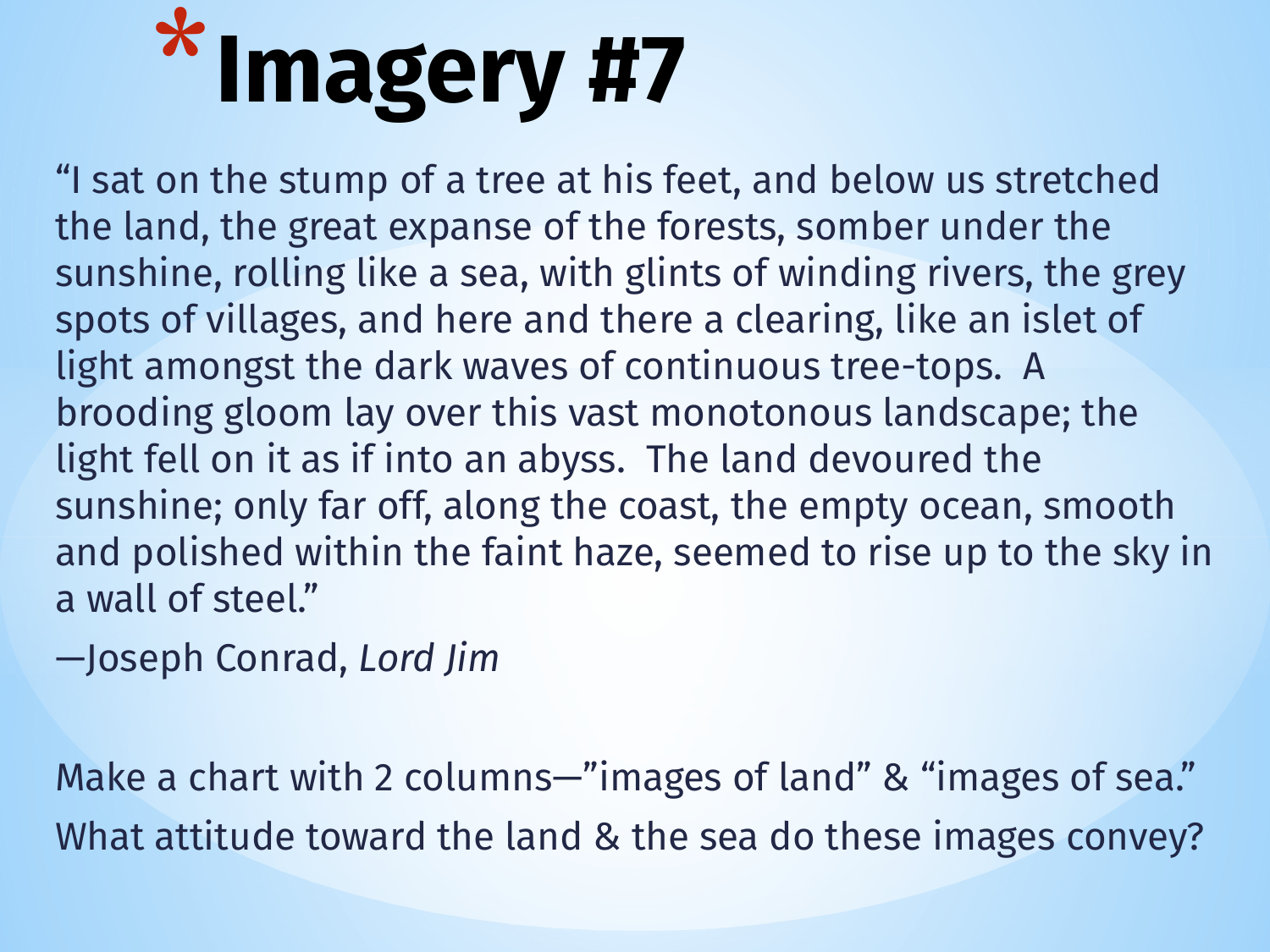

# Imagery #7
“I sat on the stump of a tree at his feet, and below us stretched the land, the great expanse of the forests, somber under the sunshine, rolling like a sea, with glints of winding rivers, the grey spots of villages, and here and there a clearing, like an islet of light amongst the dark waves of continuous tree-tops.  A brooding gloom lay over this vast monotonous landscape; the light fell on it as if into an abyss.  The land devoured the sunshine; only far off, along the coast, the empty ocean, smooth and polished within the faint haze, seemed to rise up to the sky in a wall of steel.”
—Joseph Conrad, Lord Jim

Make a chart with 2 columns—”images of land” & “images of sea.”
What attitude toward the land & the sea do these images convey?